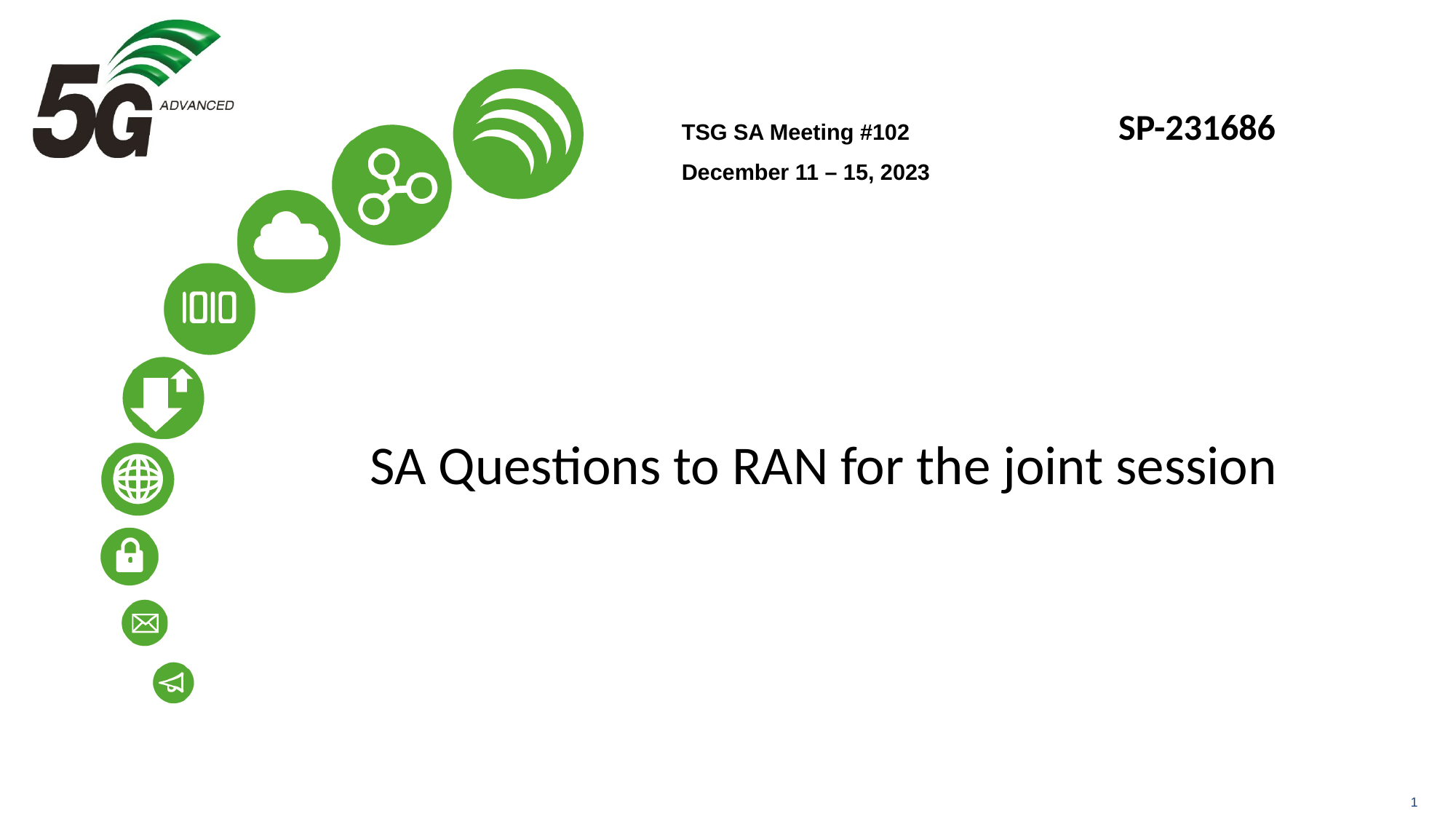

TSG SA Meeting #102	SP-231686
December 11 – 15, 2023
# SA Questions to RAN for the joint session